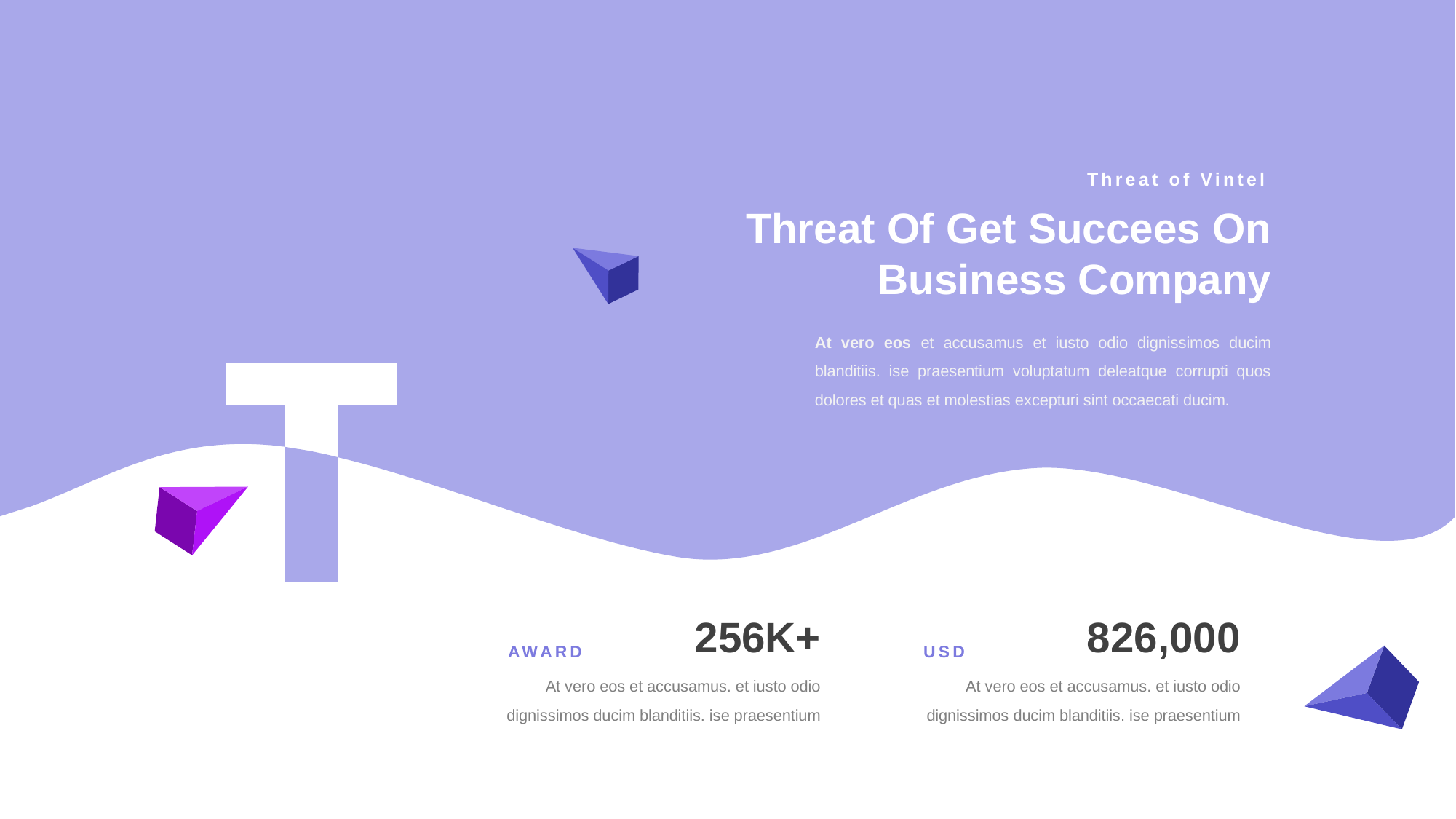

Threat of Vintel
Threat Of Get Succees On Business Company

At vero eos et accusamus et iusto odio dignissimos ducim blanditiis. ise praesentium voluptatum deleatque corrupti quos dolores et quas et molestias excepturi sint occaecati ducim.
256K+
826,000
AWARD
USD
At vero eos et accusamus. et iusto odio dignissimos ducim blanditiis. ise praesentium
At vero eos et accusamus. et iusto odio dignissimos ducim blanditiis. ise praesentium